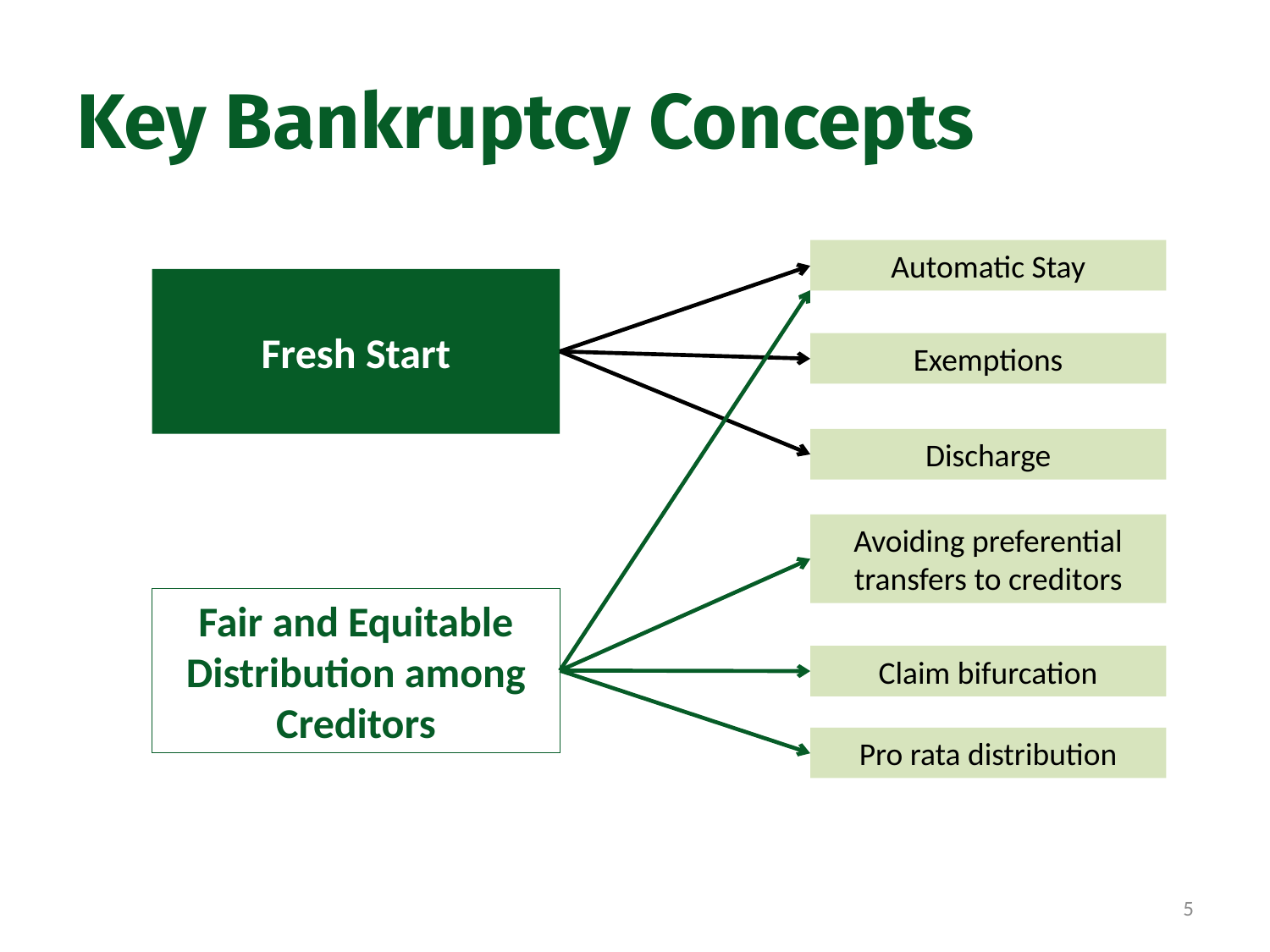

# Key Bankruptcy Concepts
Automatic Stay

Fresh Start

Exemptions
Discharge
Avoiding preferential transfers to creditors
Fair and Equitable Distribution among Creditors
Claim bifurcation
Pro rata distribution
5